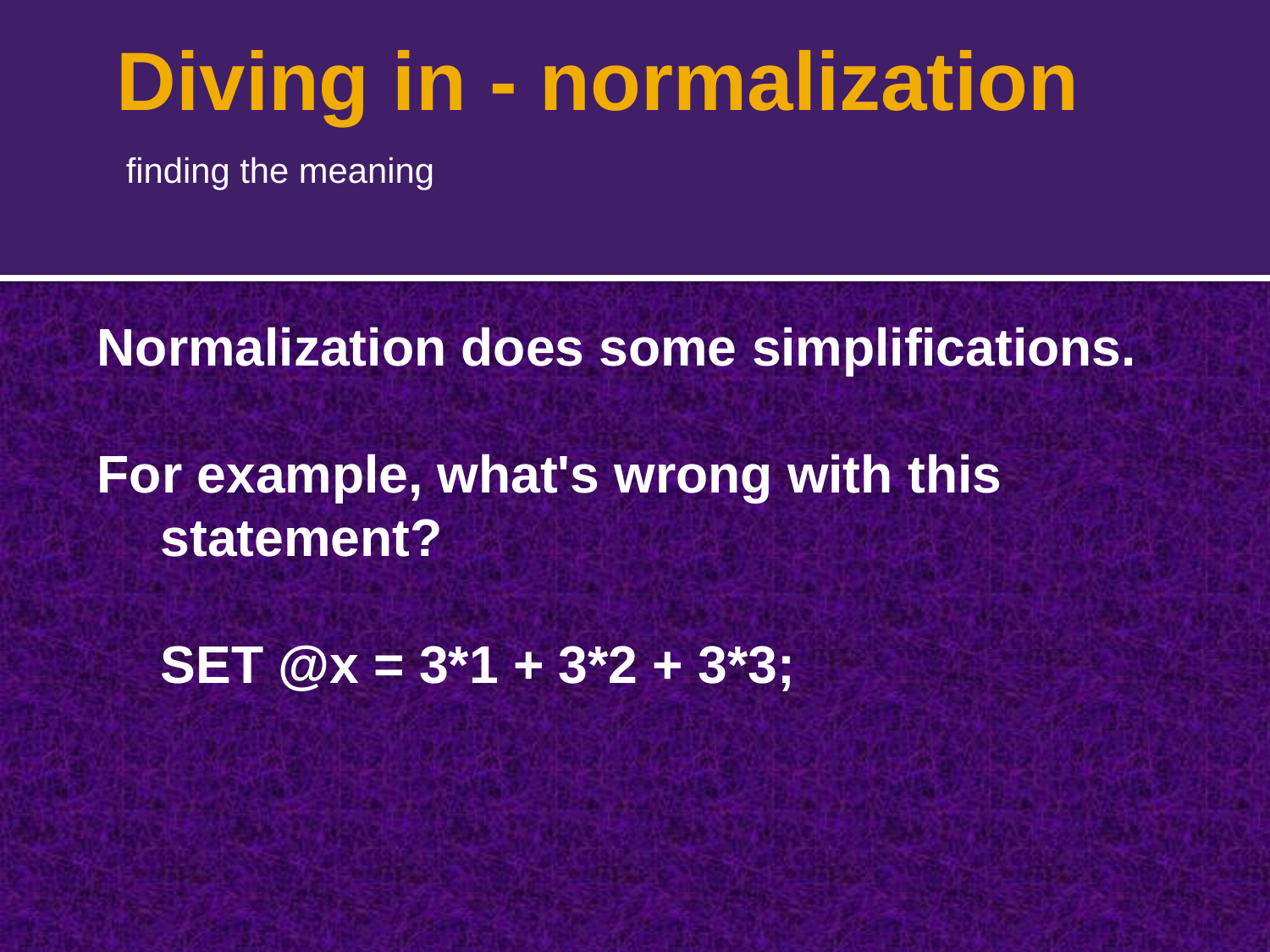

# Diving in - normalization
finding the meaning
Normalization does some simplifications.

For example, what's wrong with this statement?

SET @x = 3*1 + 3*2 + 3*3;